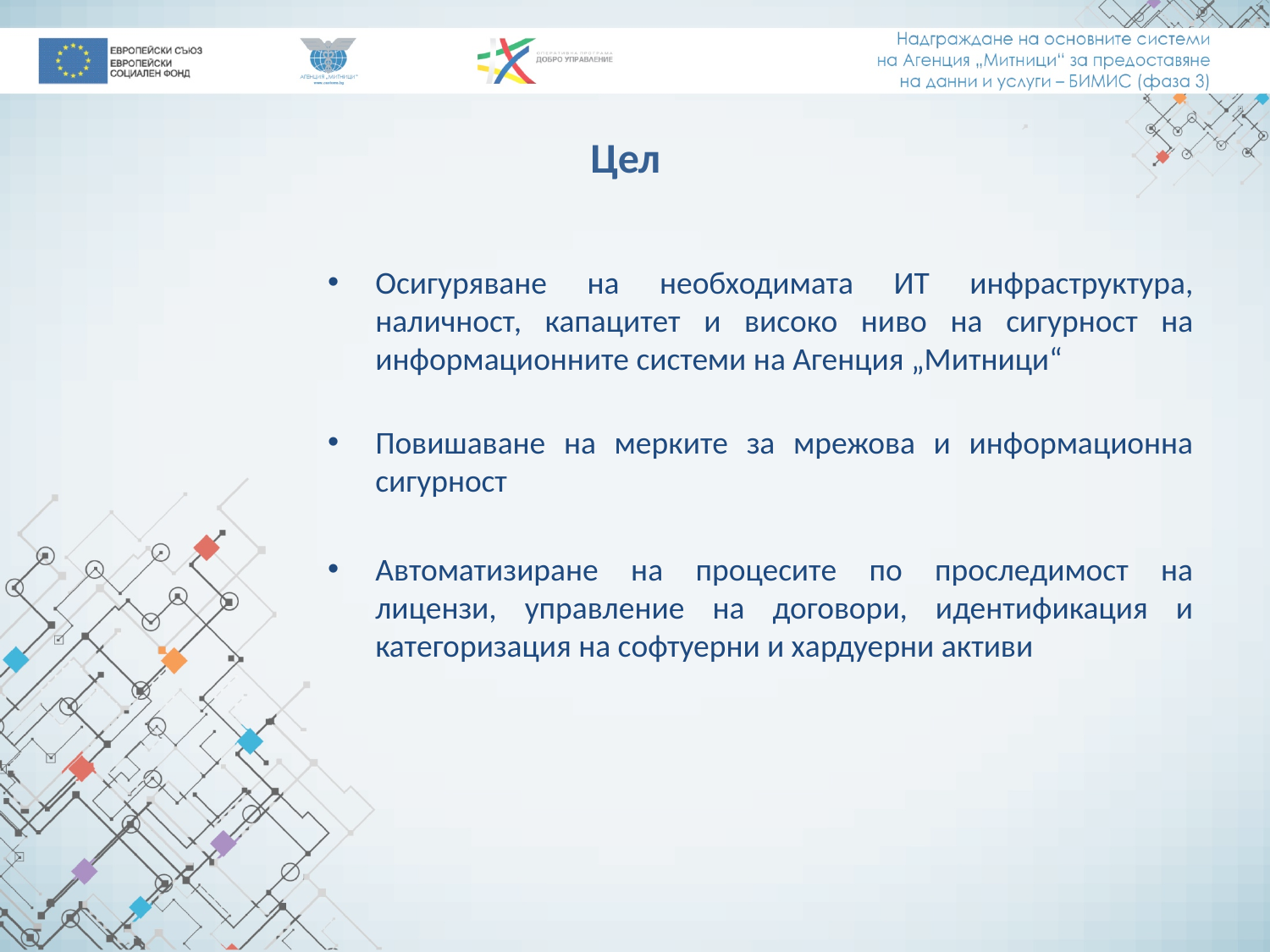

# Цел
Осигуряване на необходимата ИТ инфраструктура, наличност, капацитет и високо ниво на сигурност на информационните системи на Агенция „Митници“

Повишаване на мерките за мрежова и информационна сигурност

Автоматизиране на процесите по проследимост на лицензи, управление на договори, идентификация и категоризация на софтуерни и хардуерни активи